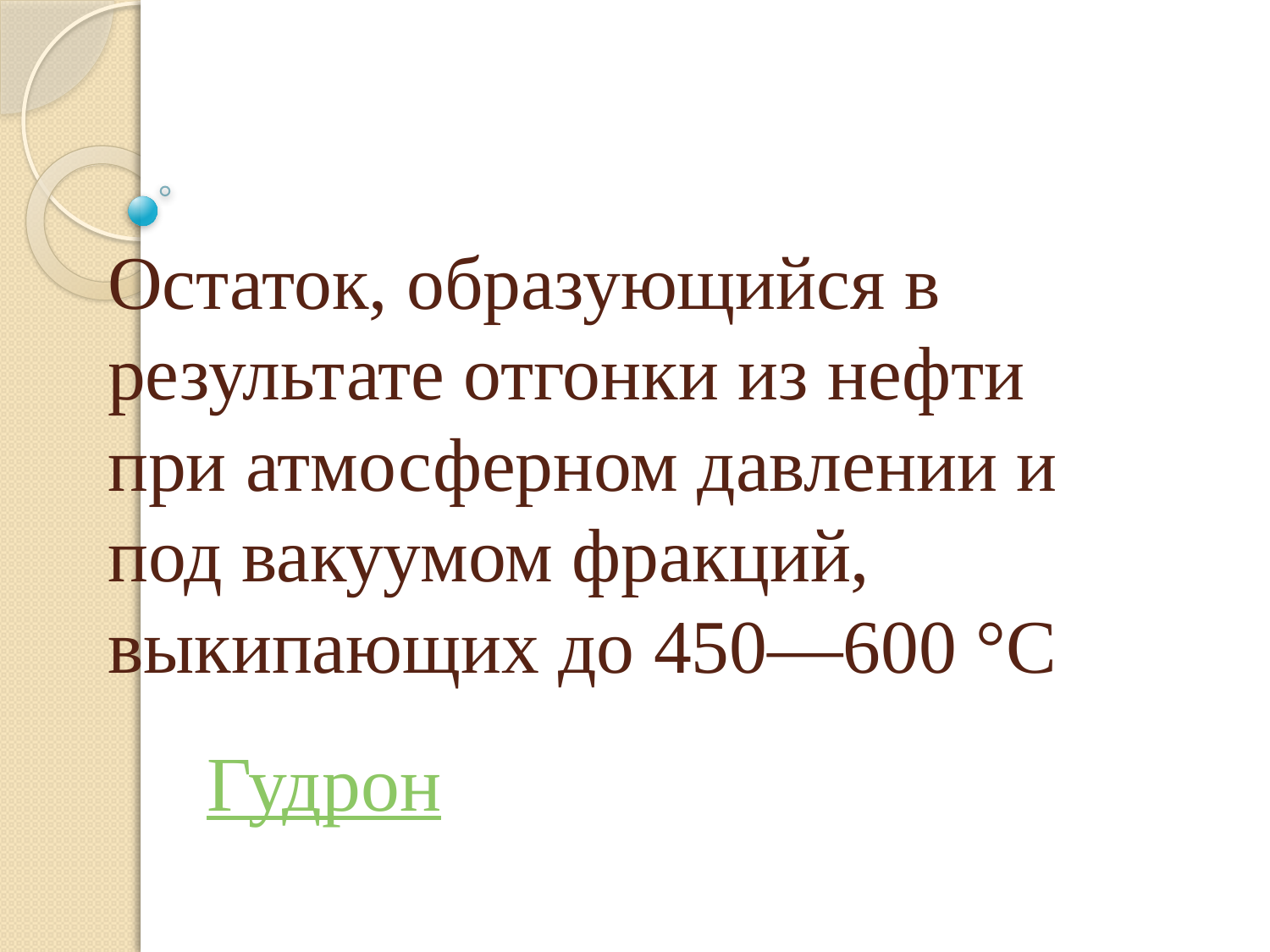

# Остаток, образующийся в результате отгонки из нефти при атмосферном давлении и под вакуумом фракций, выкипающих до 450—600 °C
Гудрон